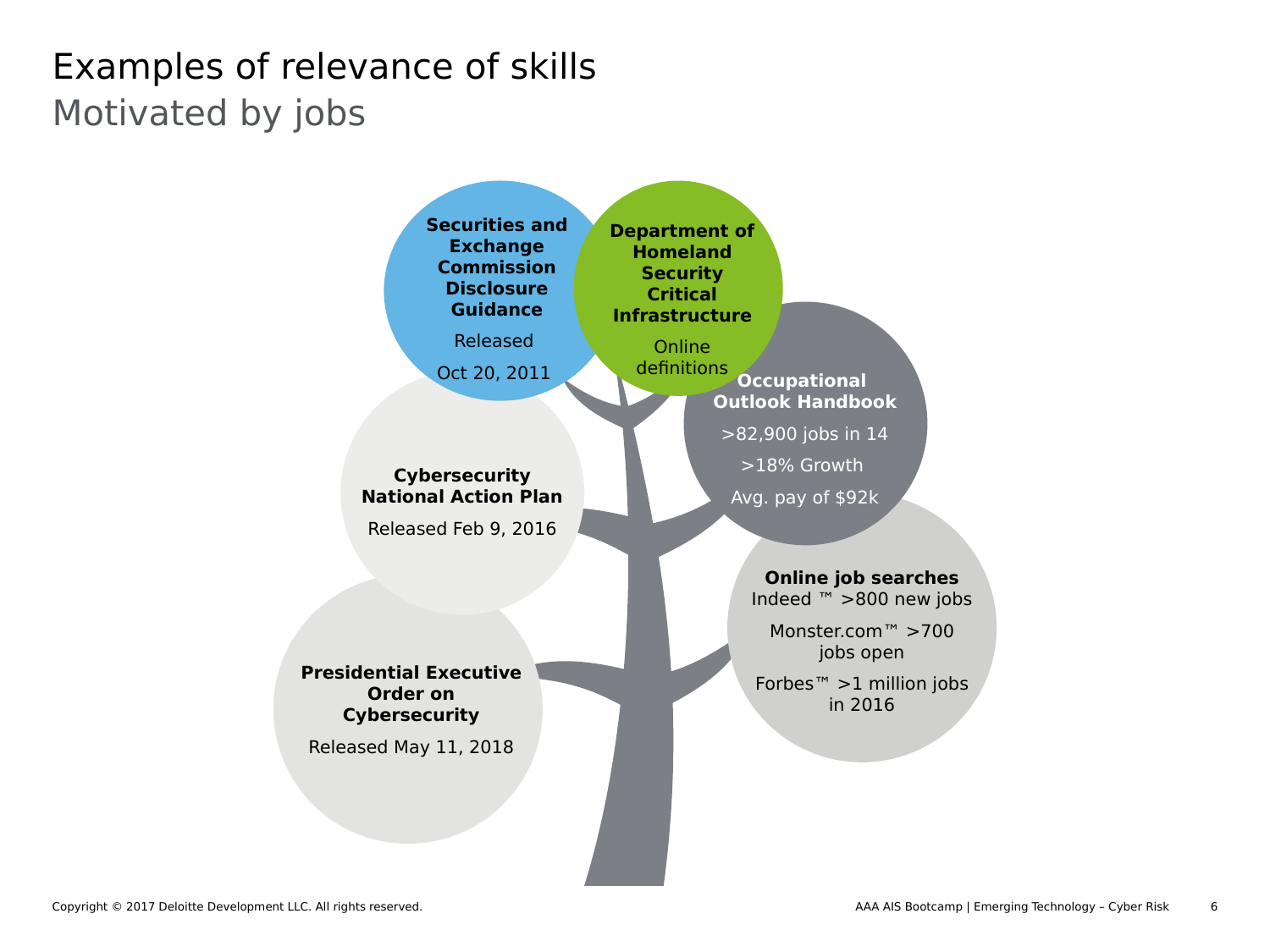

# Examples of relevance of skills
Motivated by jobs

Securities and Exchange Commission Disclosure Guidance
Released
Oct 20, 2011

Department of Homeland Security Critical Infrastructure
Online definitions

Occupational
Outlook Handbook
>82,900 jobs in 14
>18% Growth
Avg. pay of $92k

Cybersecurity National Action Plan
Released Feb 9, 2016

Online job searches
Indeed ™ >800 new jobs
Monster.com™ >700 jobs open
Forbes™ >1 million jobs in 2016

Presidential Executive Order on Cybersecurity
Released May 11, 2018